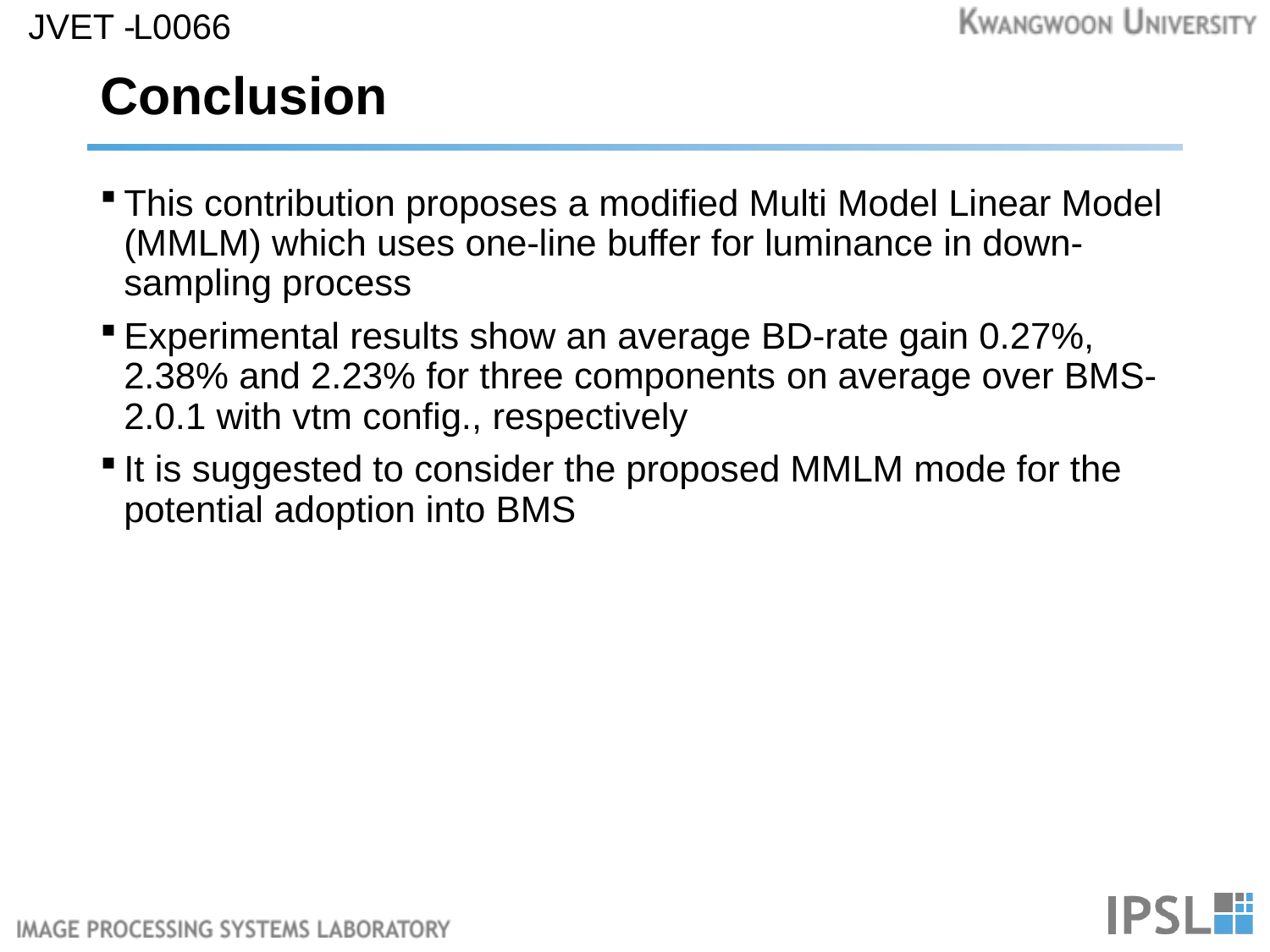

L0066
# Conclusion
This contribution proposes a modified Multi Model Linear Model (MMLM) which uses one-line buffer for luminance in down-sampling process
Experimental results show an average BD-rate gain 0.27%, 2.38% and 2.23% for three components on average over BMS-2.0.1 with vtm config., respectively
It is suggested to consider the proposed MMLM mode for the potential adoption into BMS